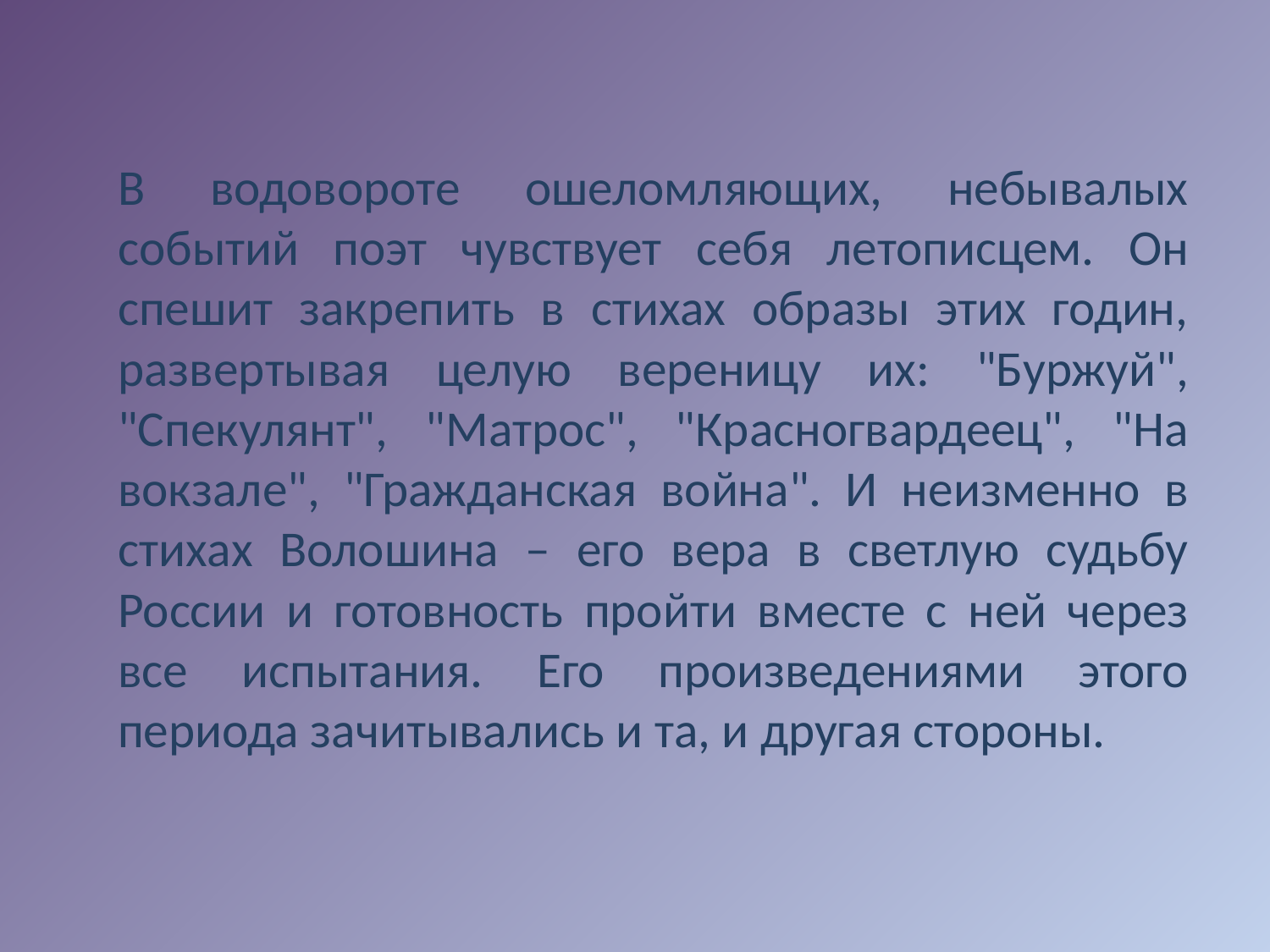

#
		В водовороте ошеломляющих, небывалых событий поэт чувствует себя летописцем. Он спешит закрепить в стихах образы этих годин, развертывая целую вереницу их: "Буржуй", "Спекулянт", "Матрос", "Красногвардеец", "На вокзале", "Гражданская война". И неизменно в стихах Волошина – его вера в светлую судьбу России и готовность пройти вместе с ней через все испытания. Его произведениями этого периода зачитывались и та, и другая стороны.